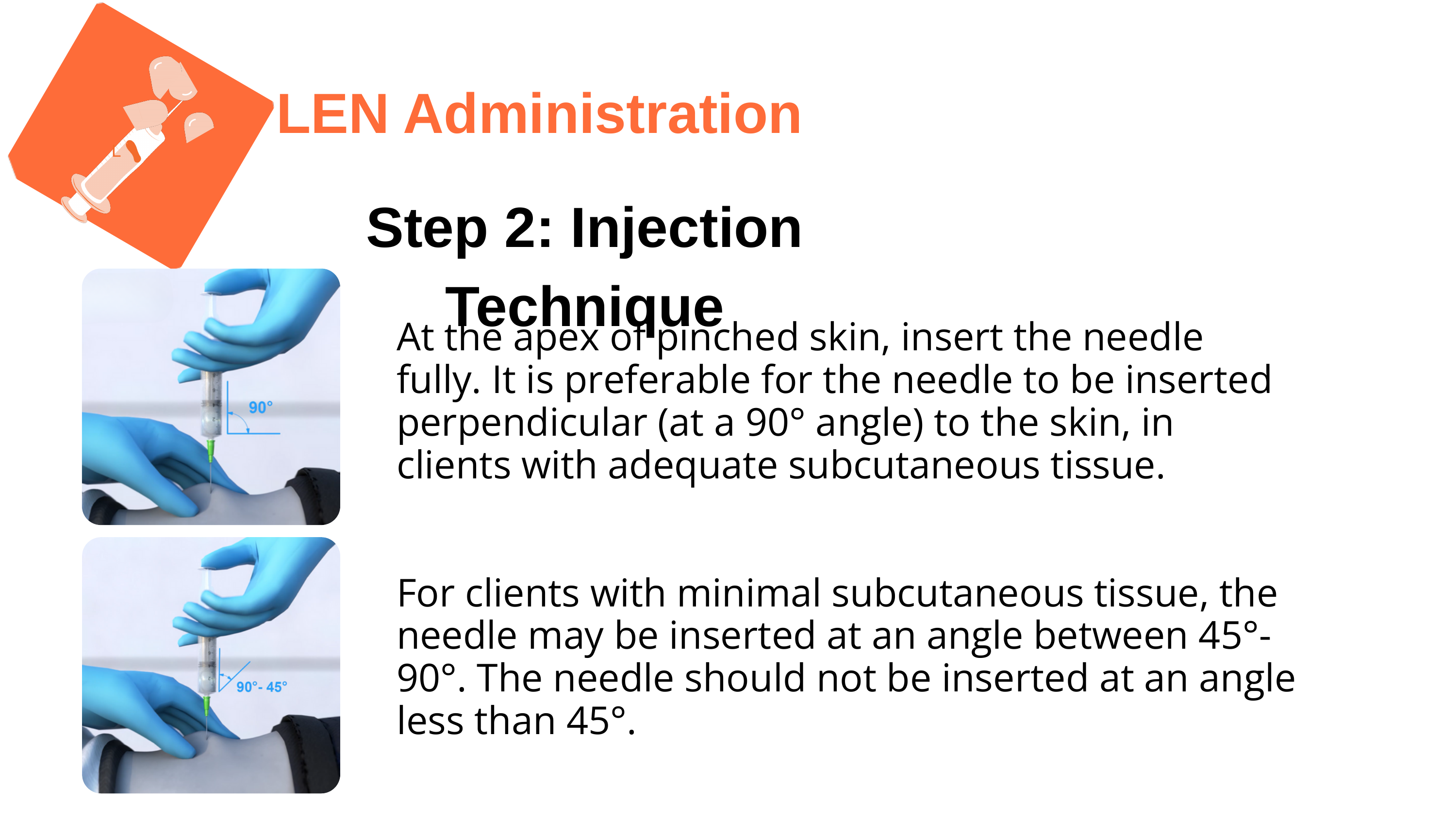

L
LEN Administration
Step 2: Injection Technique

At the apex of pinched skin, insert the needle fully. It is preferable for the needle to be inserted perpendicular (at a 90° angle) to the skin, in clients with adequate subcutaneous tissue.

For clients with minimal subcutaneous tissue, the needle may be inserted at an angle between 45°-90°. The needle should not be inserted at an angle less than 45°.